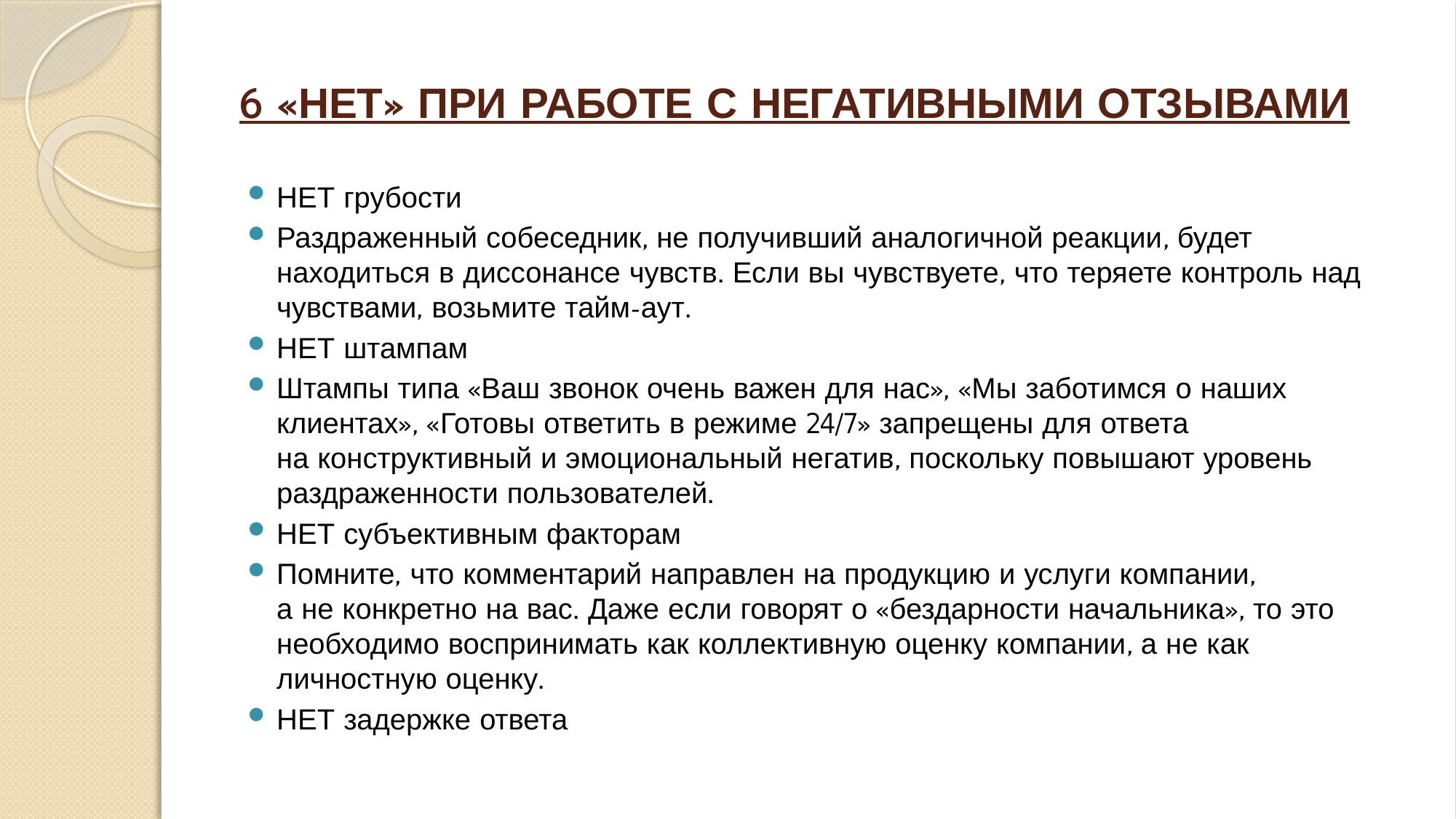

# 6 «НЕТ» ПРИ РАБОТЕ С НЕГАТИВНЫМИ ОТЗЫВАМИ
НЕТ грубости
Раздраженный собеседник, не получивший аналогичной реакции, будет находиться в диссонансе чувств. Если вы чувствуете, что теряете контроль над чувствами, возьмите тайм-аут.
НЕТ штампам
Штампы типа «Ваш звонок очень важен для нас», «Мы заботимся о наших клиентах», «Готовы ответить в режиме 24/7» запрещены для ответа на конструктивный и эмоциональный негатив, поскольку повышают уровень раздраженности пользователей.
НЕТ субъективным факторам
Помните, что комментарий направлен на продукцию и услуги компании, а не конкретно на вас. Даже если говорят о «бездарности начальника», то это необходимо воспринимать как коллективную оценку компании, а не как личностную оценку.
НЕТ задержке ответа